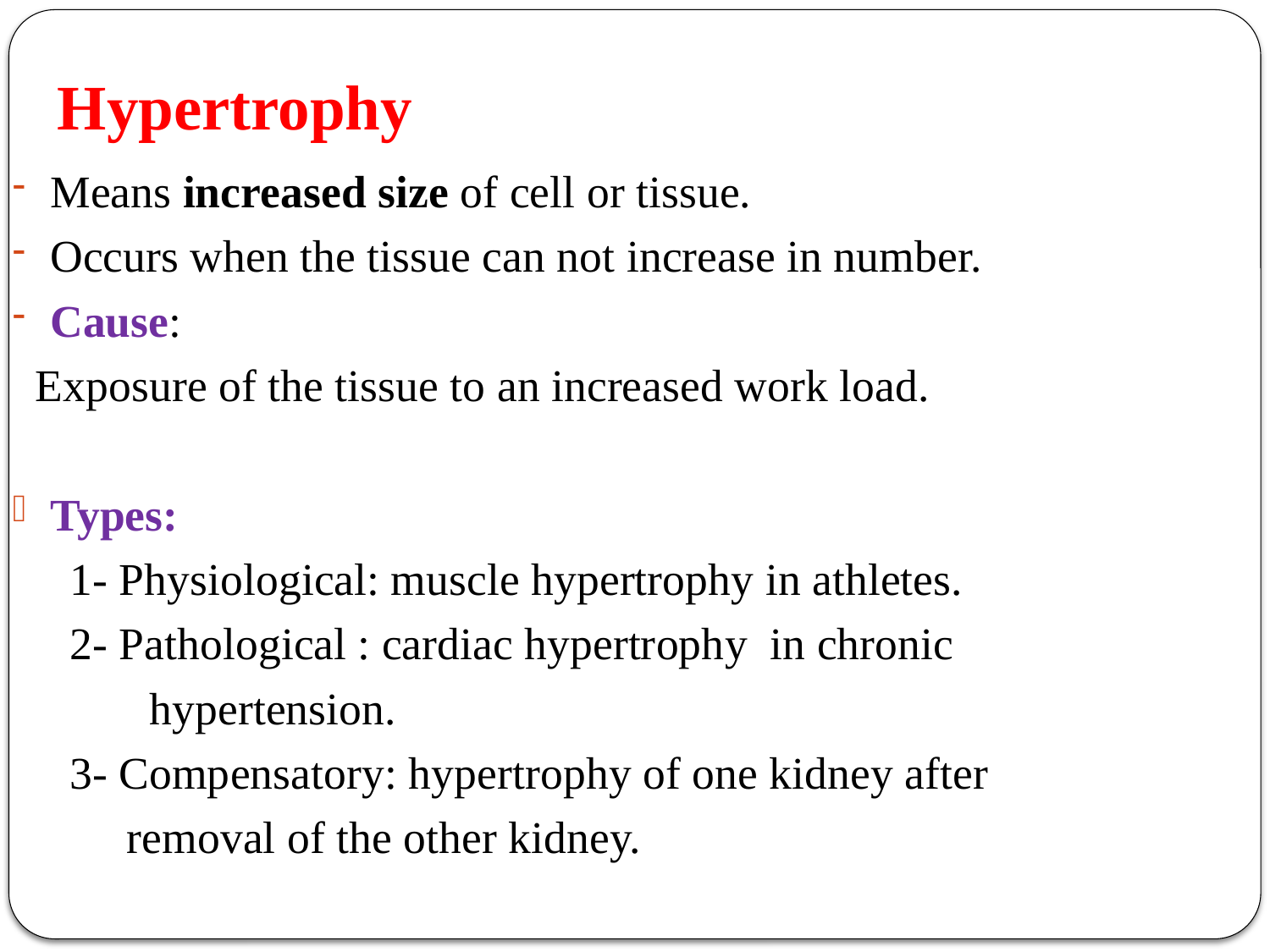

# Hypertrophy
Means increased size of cell or tissue.
Occurs when the tissue can not increase in number.
Cause:
  Exposure of the tissue to an increased work load.

Types:
     1- Physiological: muscle hypertrophy in athletes.
     2- Pathological : cardiac hypertrophy  in chronic
            hypertension.
     3- Compensatory: hypertrophy of one kidney after
          removal of the other kidney.